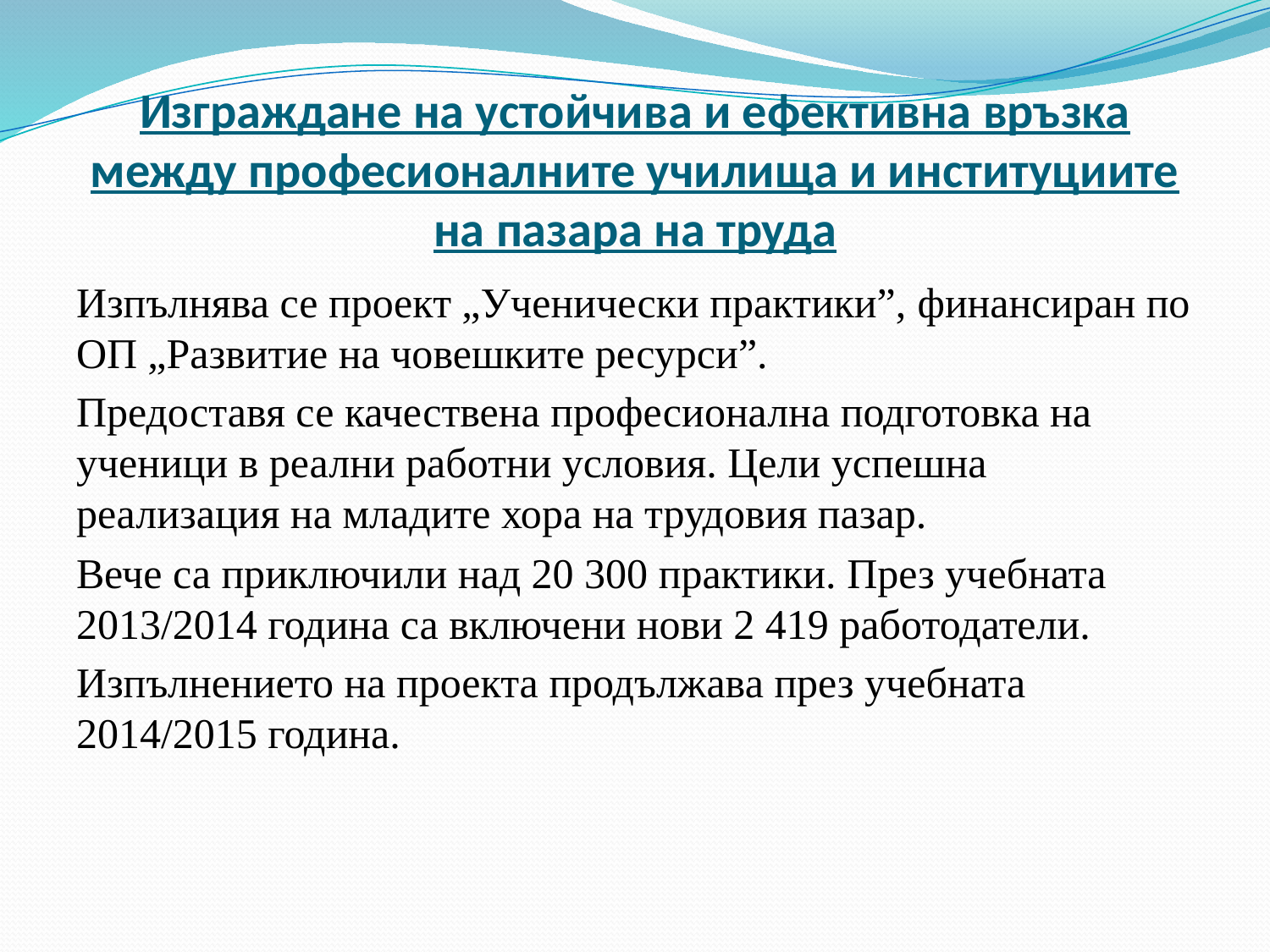

# Изграждане на устойчива и ефективна връзка между професионалните училища и институциите на пазара на труда
Изпълнява се проект „Ученически практики”, финансиран по ОП „Развитие на човешките ресурси”.
Предоставя се качествена професионална подготовка на ученици в реални работни условия. Цели успешна реализация на младите хора на трудовия пазар.
Вече са приключили над 20 300 практики. През учебната 2013/2014 година са включени нови 2 419 работодатели.
Изпълнението на проекта продължава през учебната 2014/2015 година.